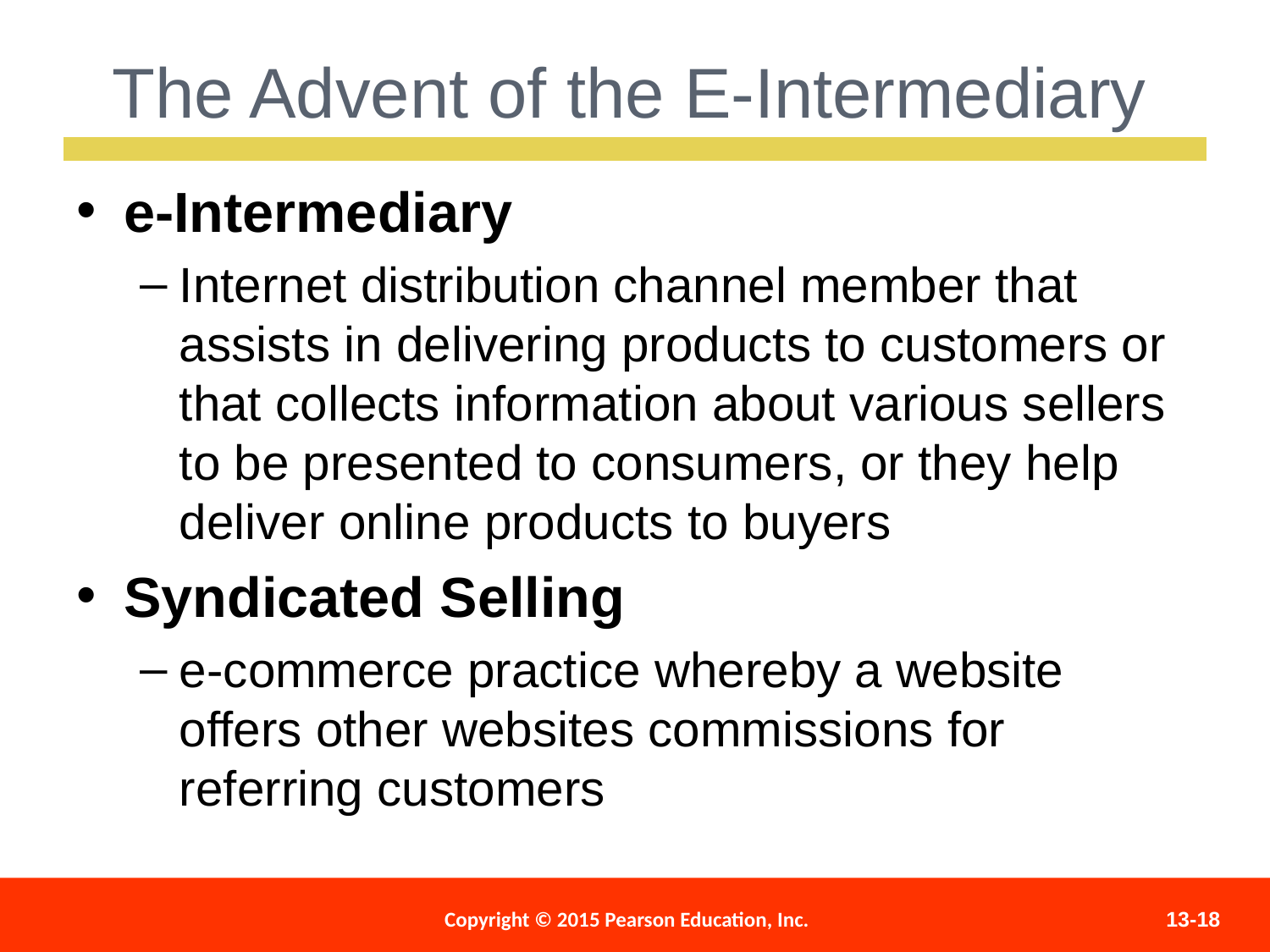

The Advent of the E-Intermediary
e-Intermediary
Internet distribution channel member that assists in delivering products to customers or that collects information about various sellers to be presented to consumers, or they help deliver online products to buyers
Syndicated Selling
e-commerce practice whereby a website offers other websites commissions for referring customers